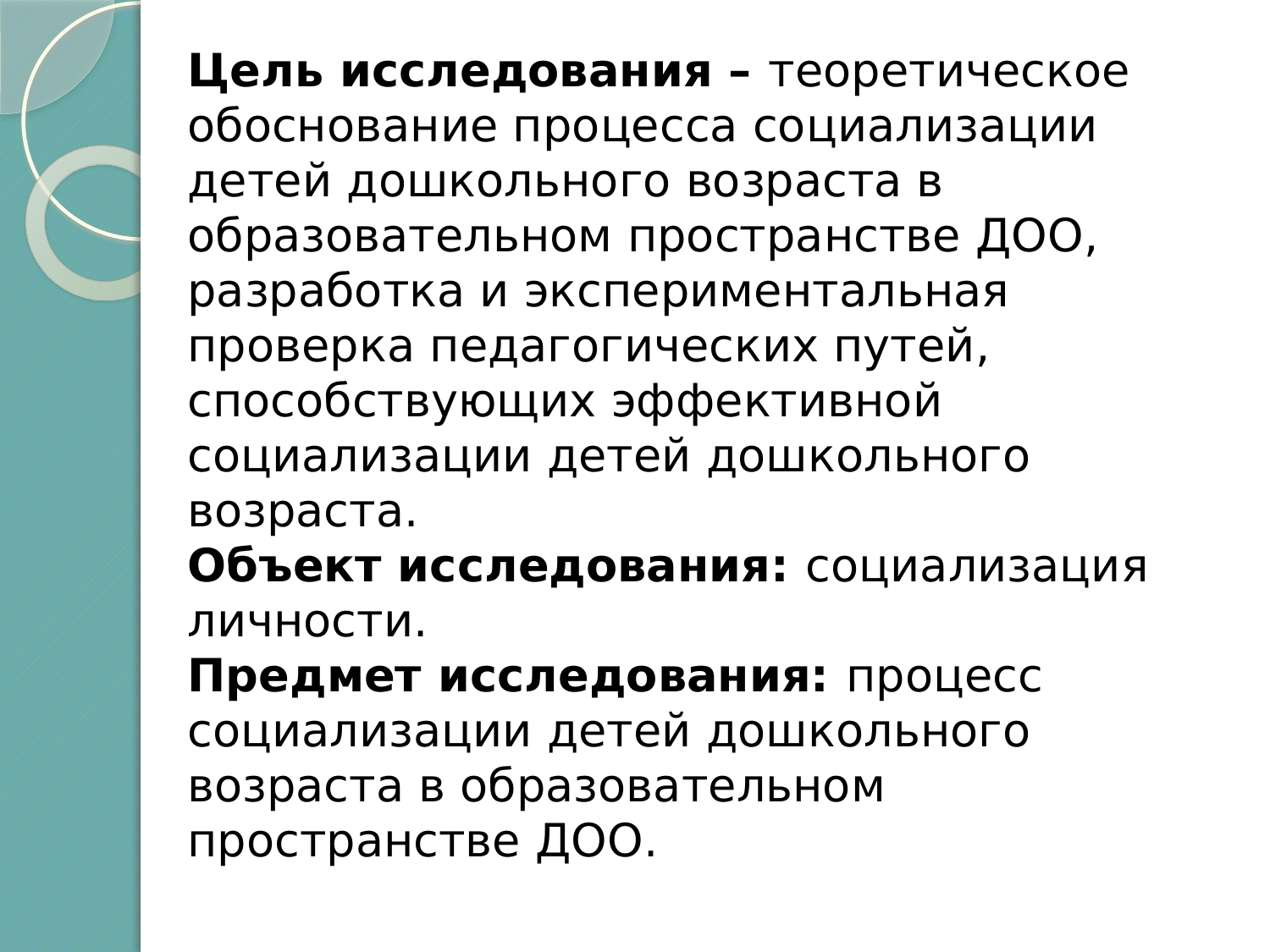

# Цель исследования – теоретическое обоснование процесса социализации детей дошкольного возраста в образовательном пространстве ДОО, разработка и экспериментальная проверка педагогических путей, способствующих эффективной социализации детей дошкольного возраста. Объект исследования: социализация личности. Предмет исследования: процесс социализации детей дошкольного возраста в образовательном пространстве ДОО.